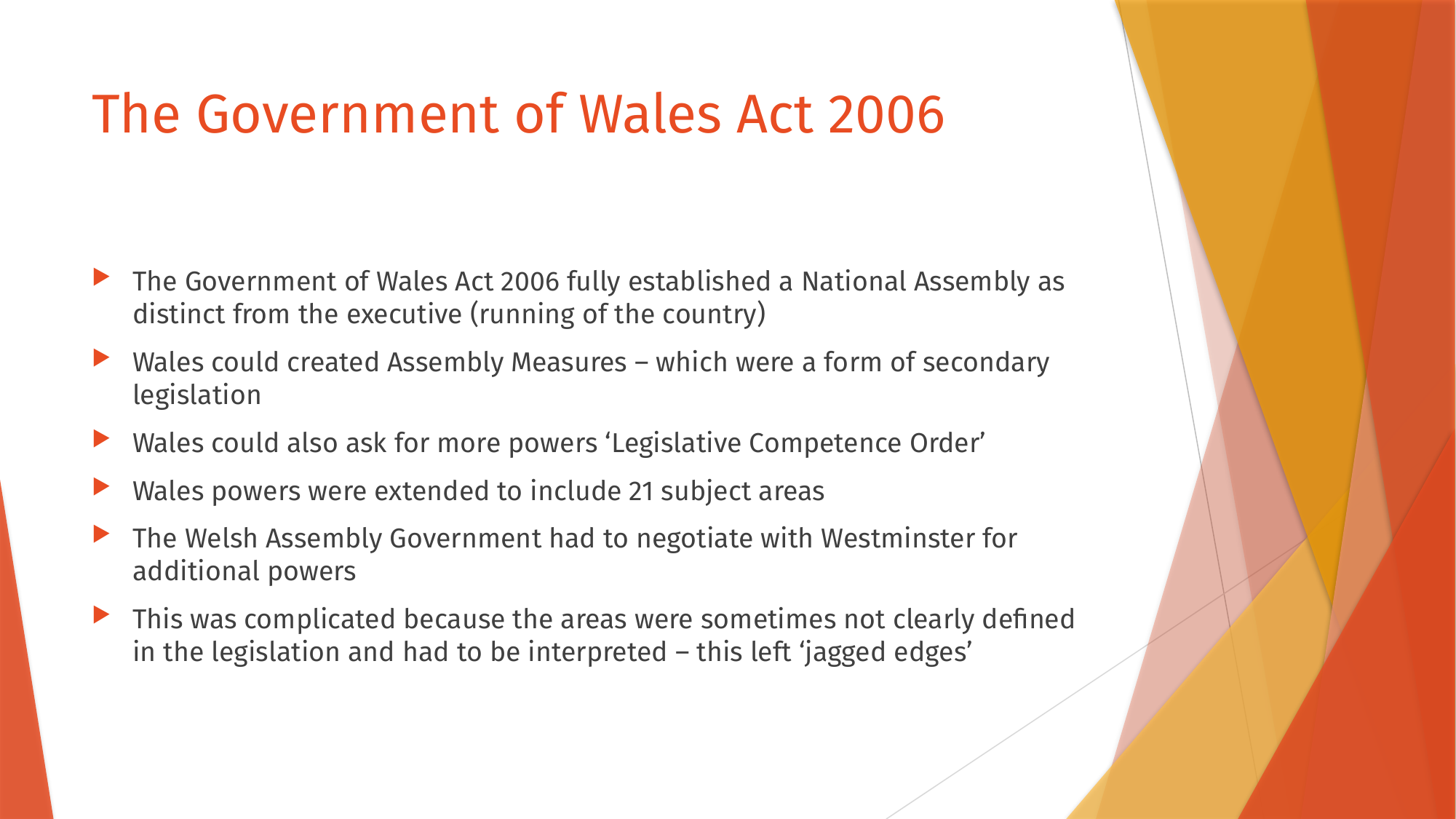

# The Government of Wales Act 2006
The Government of Wales Act 2006 fully established a National Assembly as distinct from the executive (running of the country)
Wales could created Assembly Measures – which were a form of secondary legislation
Wales could also ask for more powers ‘Legislative Competence Order’
Wales powers were extended to include 21 subject areas
The Welsh Assembly Government had to negotiate with Westminster for additional powers
This was complicated because the areas were sometimes not clearly defined in the legislation and had to be interpreted – this left ‘jagged edges’